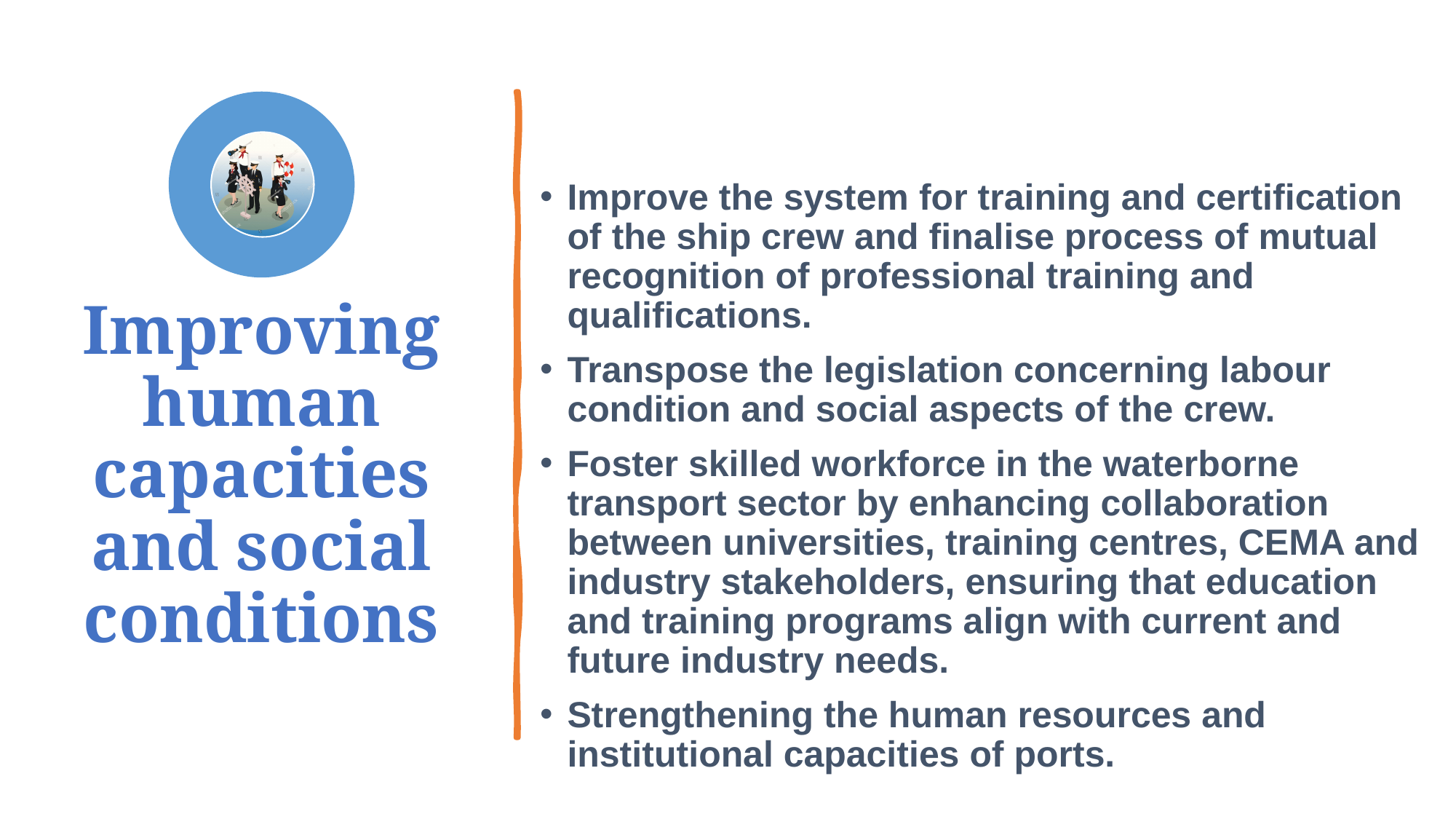

# Improving human capacities and social conditions

Improve the system for training and certification of the ship crew and finalise process of mutual recognition of professional training and qualifications.
Transpose the legislation concerning labour condition and social aspects of the crew.
Foster skilled workforce in the waterborne transport sector by enhancing collaboration between universities, training centres, CEMA and industry stakeholders, ensuring that education and training programs align with current and future industry needs.
Strengthening the human resources and institutional capacities of ports.